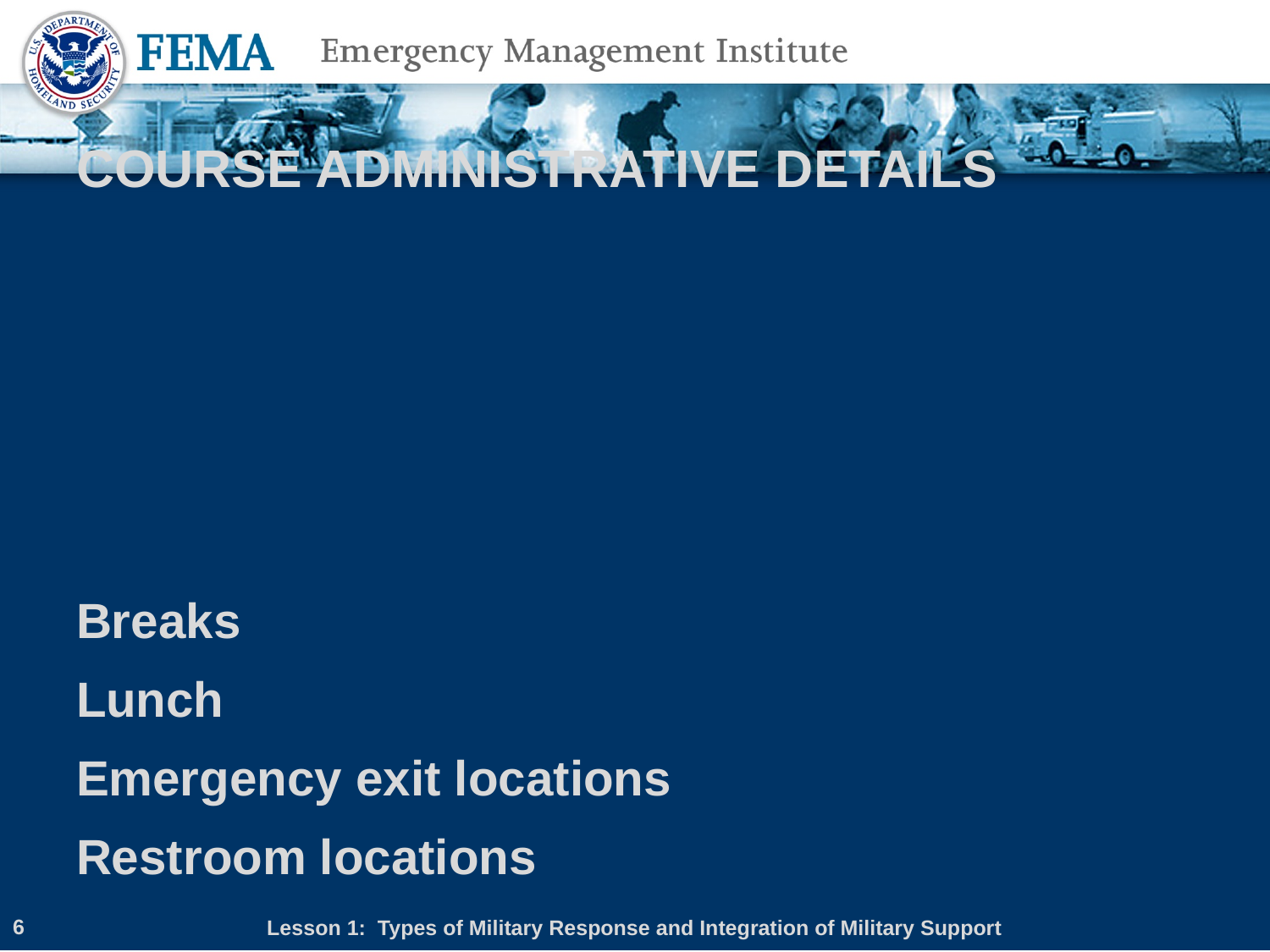

Course Administrative Details
Breaks
Lunch
Emergency exit locations
Restroom locations
Lesson 1:  Types of Military Response and Integration of Military Support
6